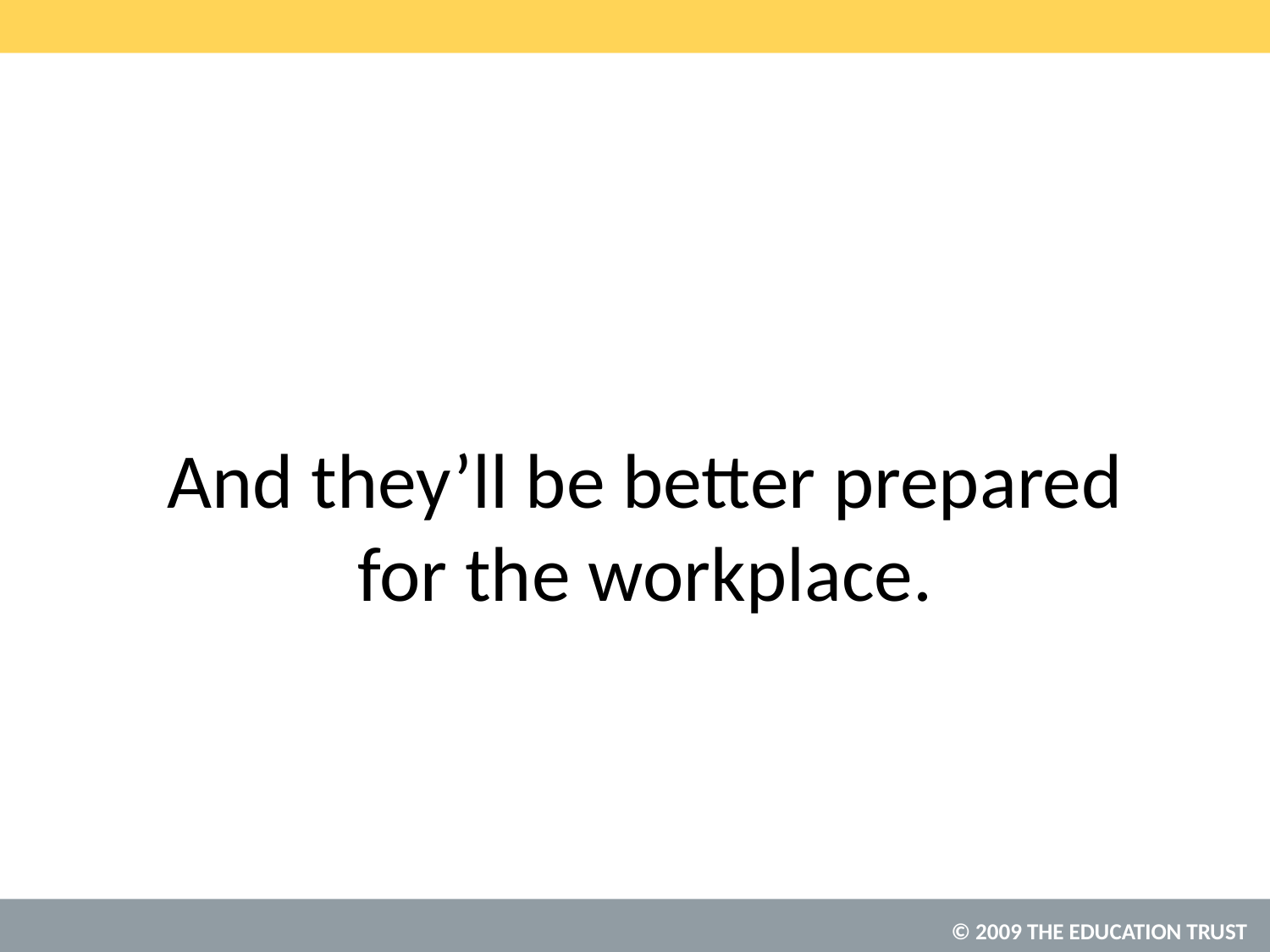

# And they’ll be better prepared for the workplace.